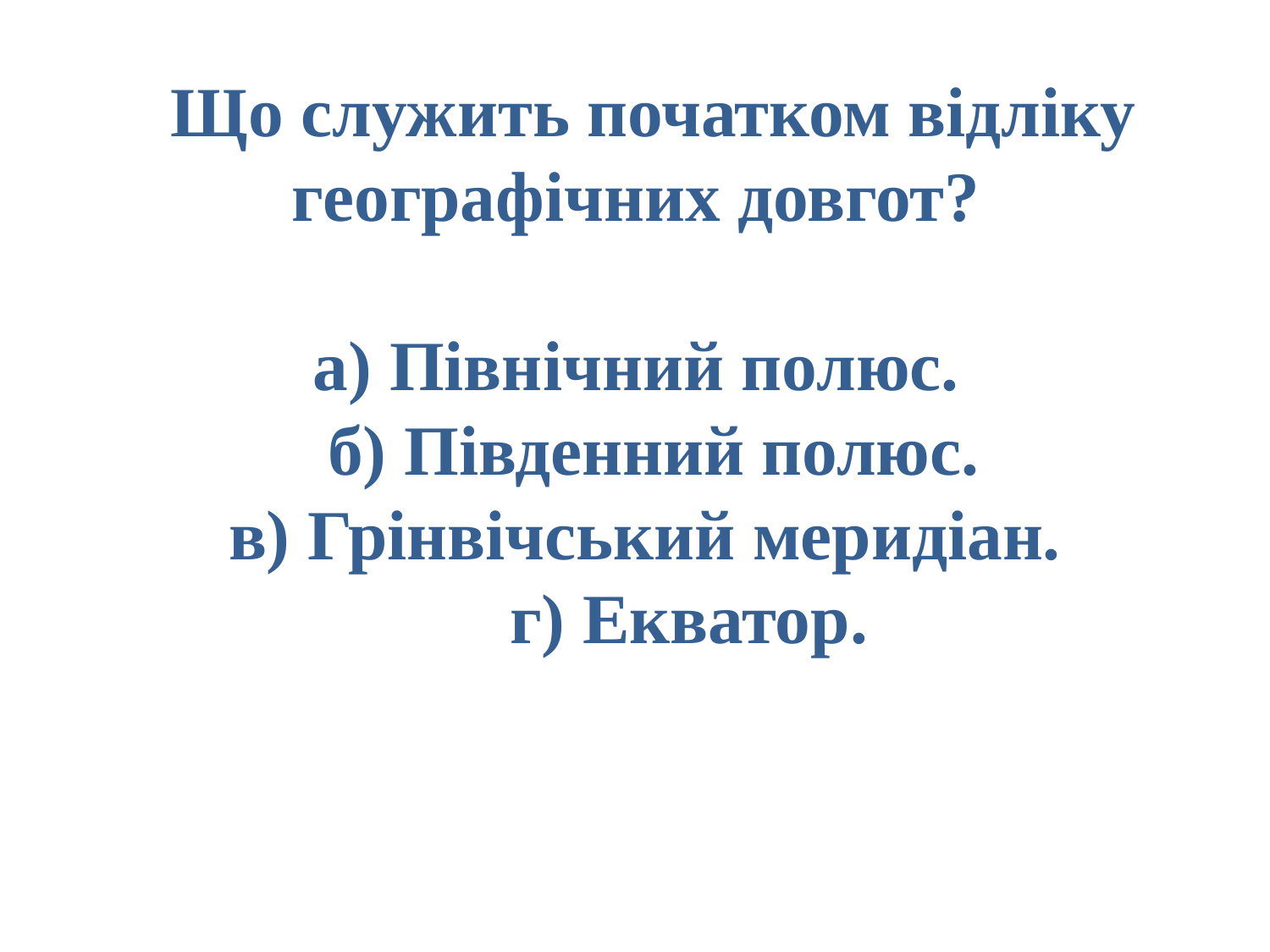

Що служить початком відліку географічних довгот?
а) Північний полюс.
  б) Південний полюс.
в) Грінвічський меридіан.
     г) Екватор.